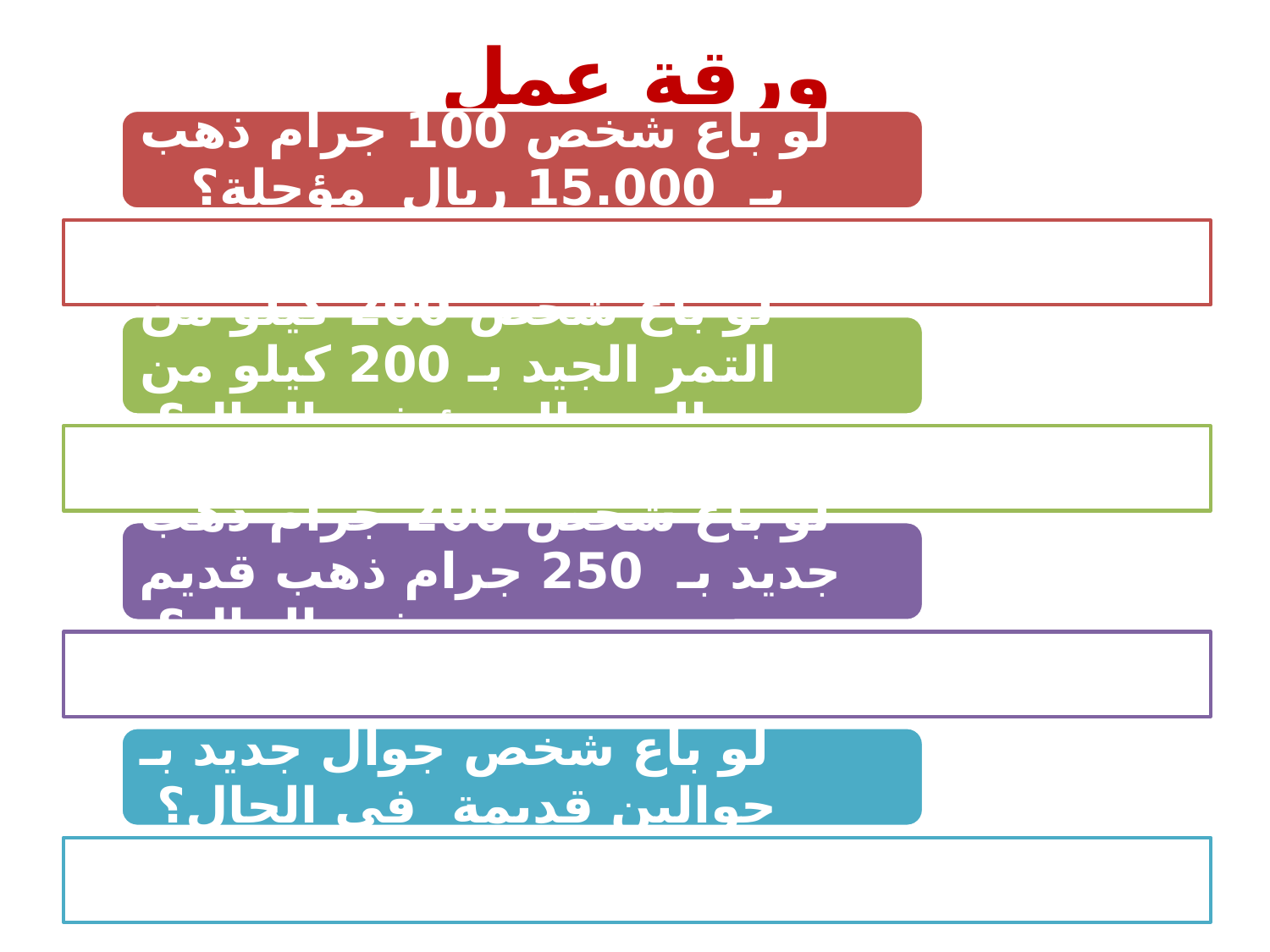

# ورقة عمل
  لو باع شخص 100 جرام ذهب بـ  15.000 ريال  مؤجلة؟
لو باع شخص 200 كيلو من التمر الجيد بـ 200 كيلو من التمر الردئ في الحال؟
لو باع شخص 200 جرام ذهب جديد بـ  250 جرام ذهب قديم في الحال؟
لو باع شخص جوال جديد بـ جوالين قديمة  في الحال؟